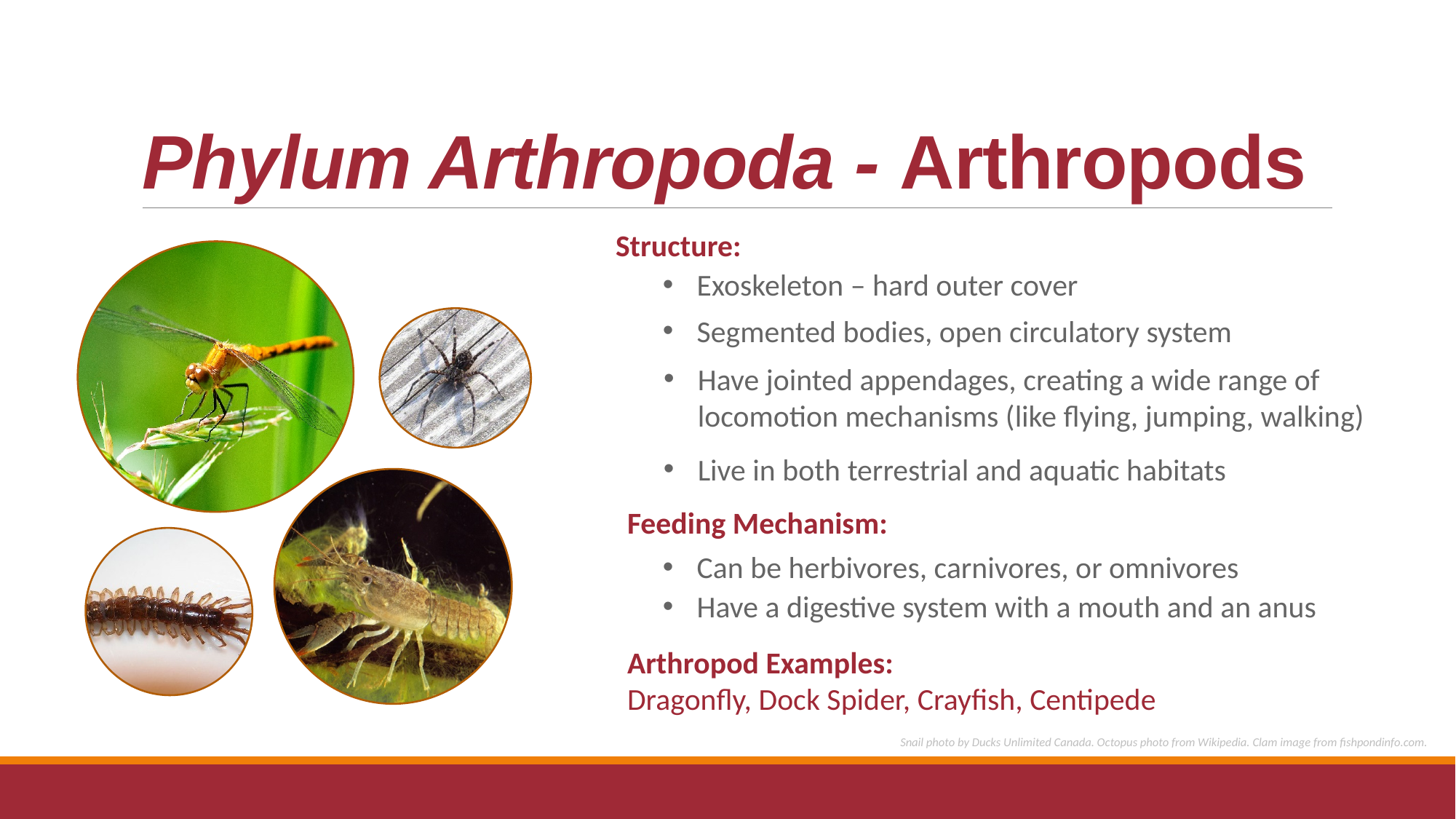

Phylum Arthropoda - Arthropods
Structure:

Exoskeleton – hard outer cover
Segmented bodies, open circulatory system

Have jointed appendages, creating a wide range of locomotion mechanisms (like flying, jumping, walking)
Live in both terrestrial and aquatic habitats

Feeding Mechanism:

Can be herbivores, carnivores, or omnivores
Have a digestive system with a mouth and an anus
Arthropod Examples:
Dragonfly, Dock Spider, Crayfish, Centipede
Snail photo by Ducks Unlimited Canada. Octopus photo from Wikipedia. Clam image from fishpondinfo.com.